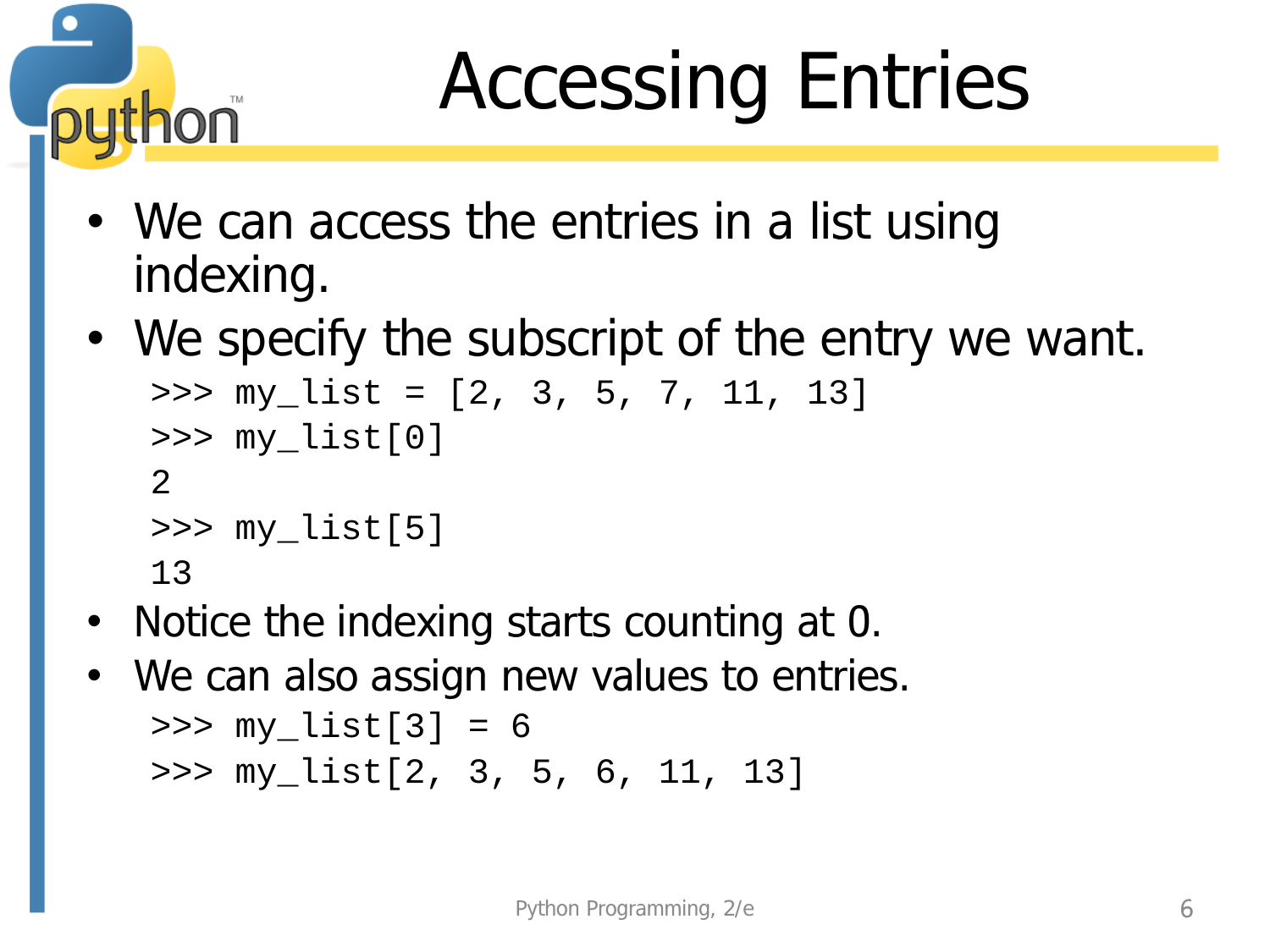

# Accessing Entries
We can access the entries in a list using indexing.
We specify the subscript of the entry we want.
>>> my_list = [2, 3, 5, 7, 11, 13]
>>> my_list[0]
2
>>> my_list[5]
13
Notice the indexing starts counting at 0.
We can also assign new values to entries.
>>> my_list[3] = 6
>>> my_list[2, 3, 5, 6, 11, 13]

Python Programming, 2/e
6